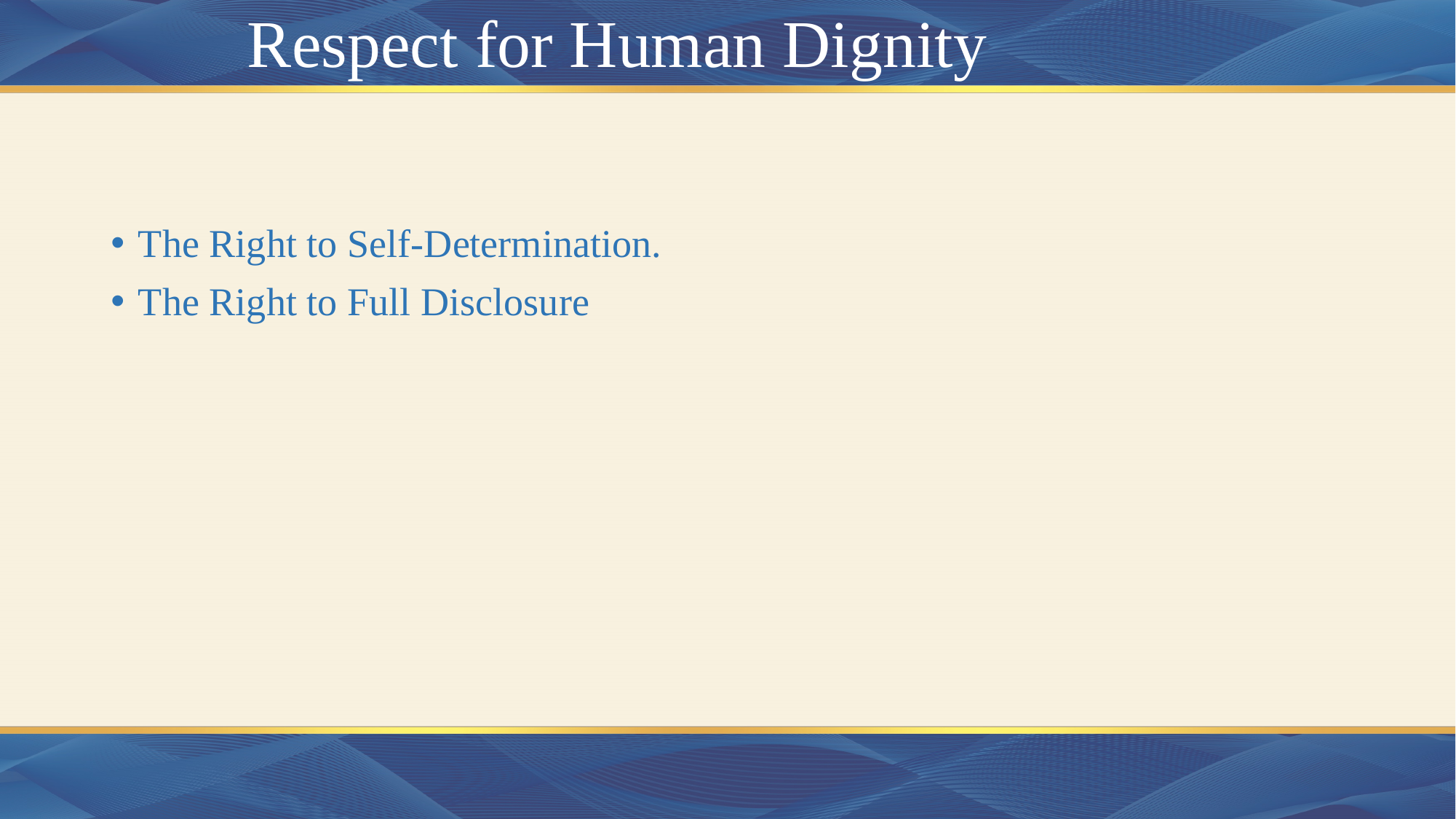

# Respect for Human Dignity
The Right to Self-Determination.
The Right to Full Disclosure